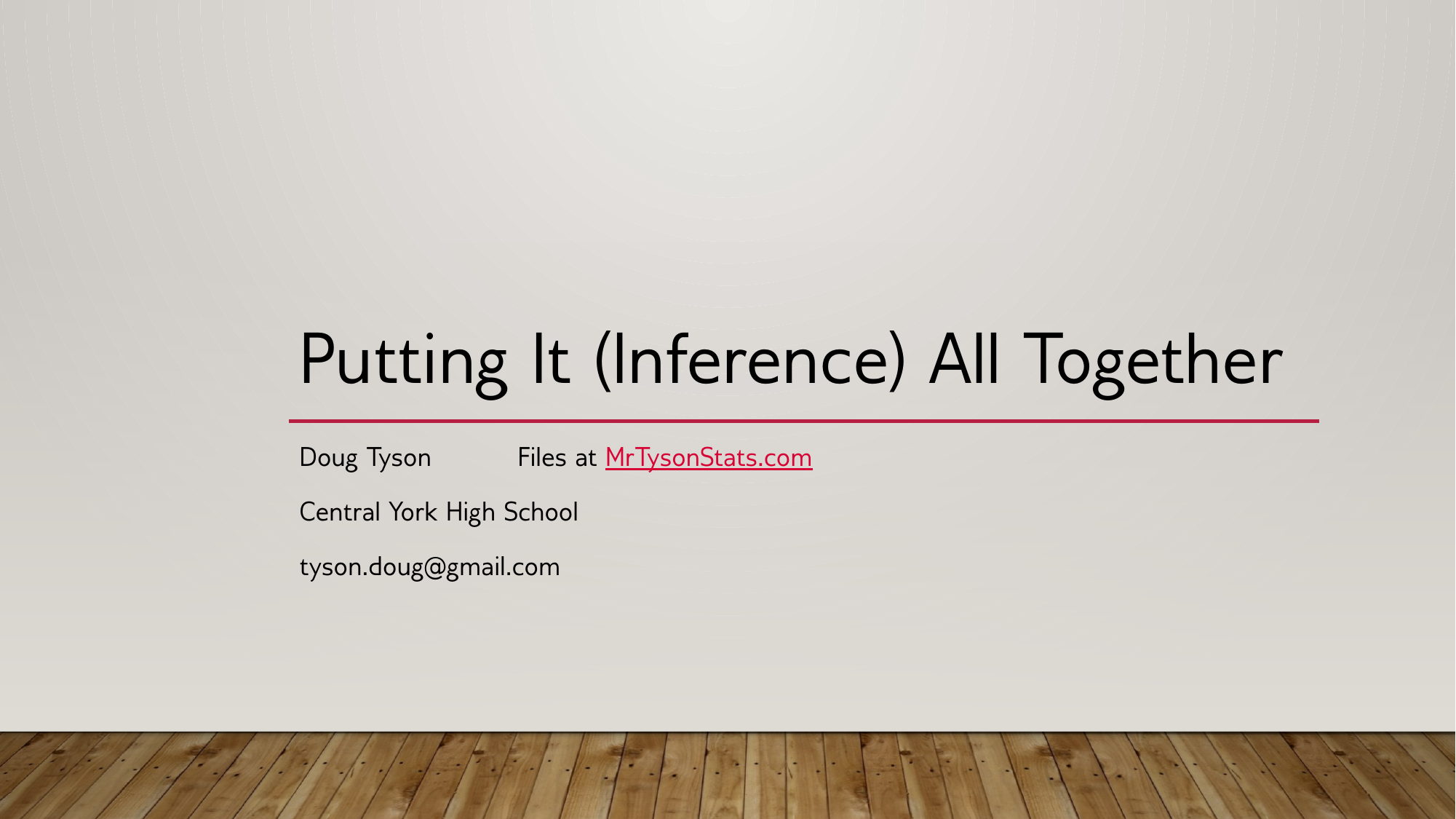

# Putting It (Inference) All Together
Doug Tyson	Files at MrTysonStats.com
Central York High School
tyson.doug@gmail.com